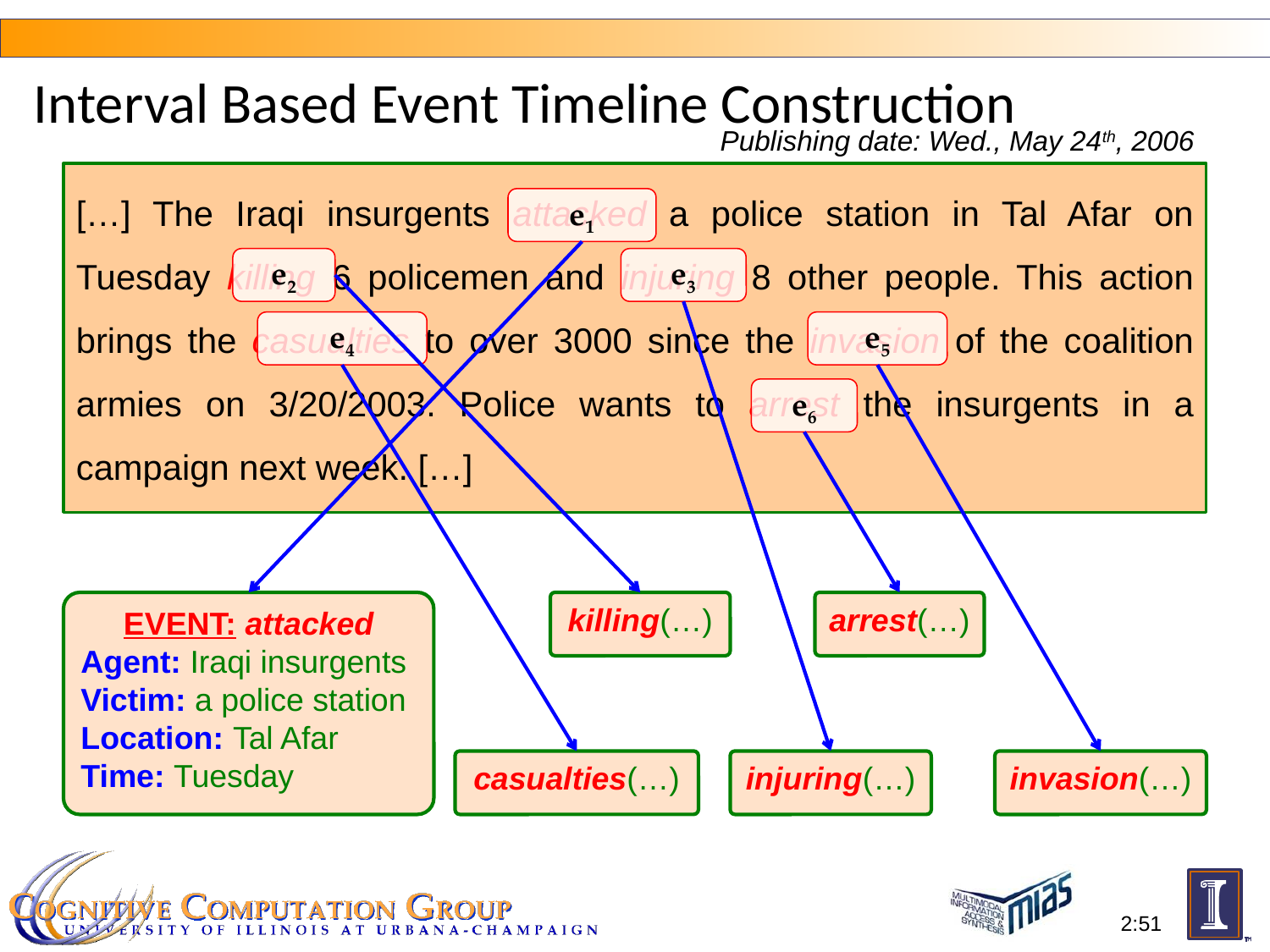

Interval Based Event Timeline Construction
Publishing date: Wed., May 24th, 2006
[…] The Iraqi insurgents attacked a police station in Tal Afar on Tuesday killing 6 policemen and injuring 8 other people. This action brings the casualties to over 3000 since the invasion of the coalition armies on 3/20/2003. Police wants to arrest the insurgents in a campaign next week. […]
e1
EVENT: attacked
Agent: Iraqi insurgents
Victim: a police station
Location: Tal Afar
Time: Tuesday
e2
e3
killing(…)
arrest(…)
casualties(…)
injuring(…)
invasion(…)
e4
e5
e6
2:51